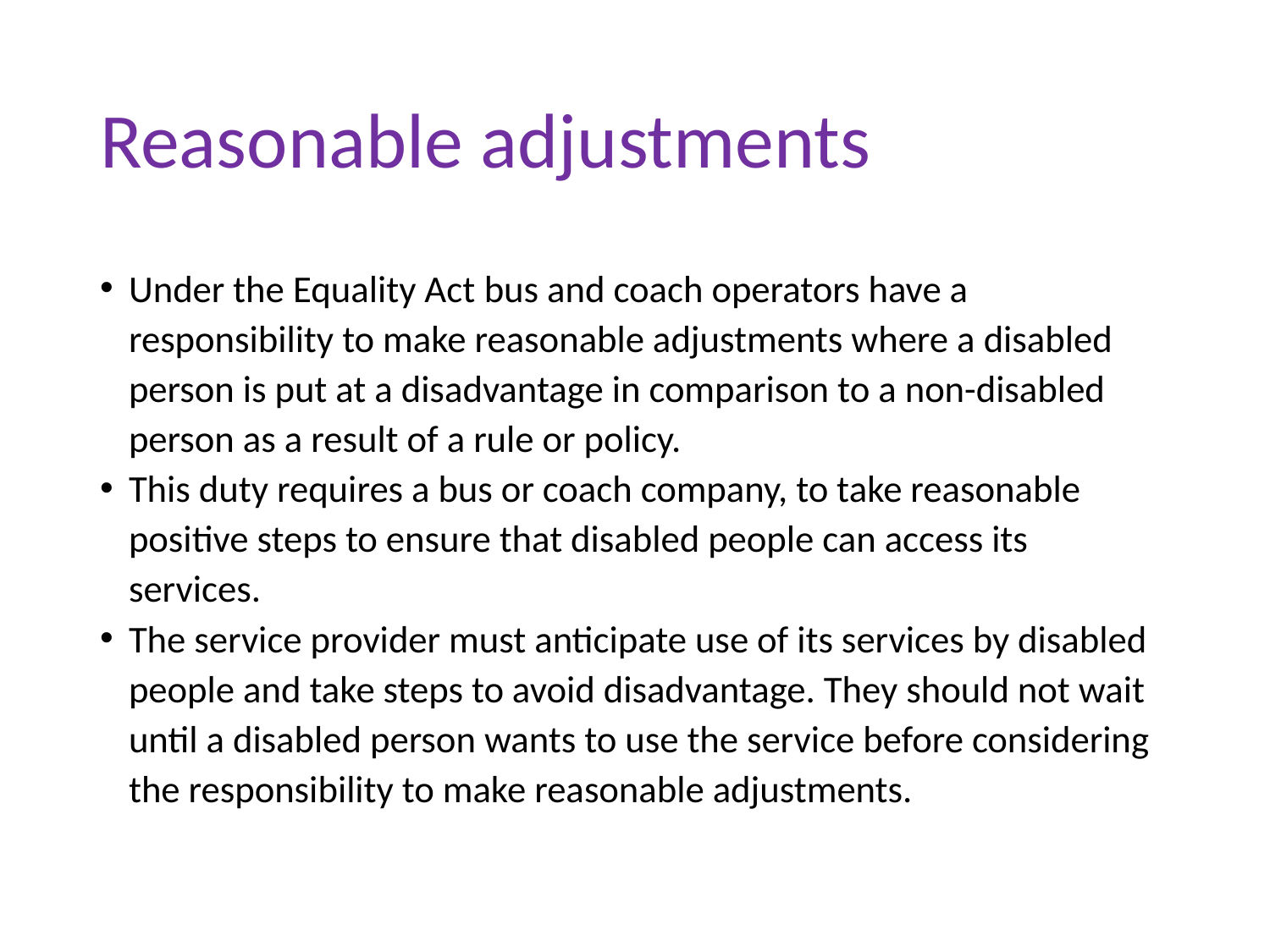

# Reasonable adjustments
Under the Equality Act bus and coach operators have a responsibility to make reasonable adjustments where a disabled person is put at a disadvantage in comparison to a non-disabled person as a result of a rule or policy.
This duty requires a bus or coach company, to take reasonable positive steps to ensure that disabled people can access its services.
The service provider must anticipate use of its services by disabled people and take steps to avoid disadvantage. They should not wait until a disabled person wants to use the service before considering the responsibility to make reasonable adjustments.